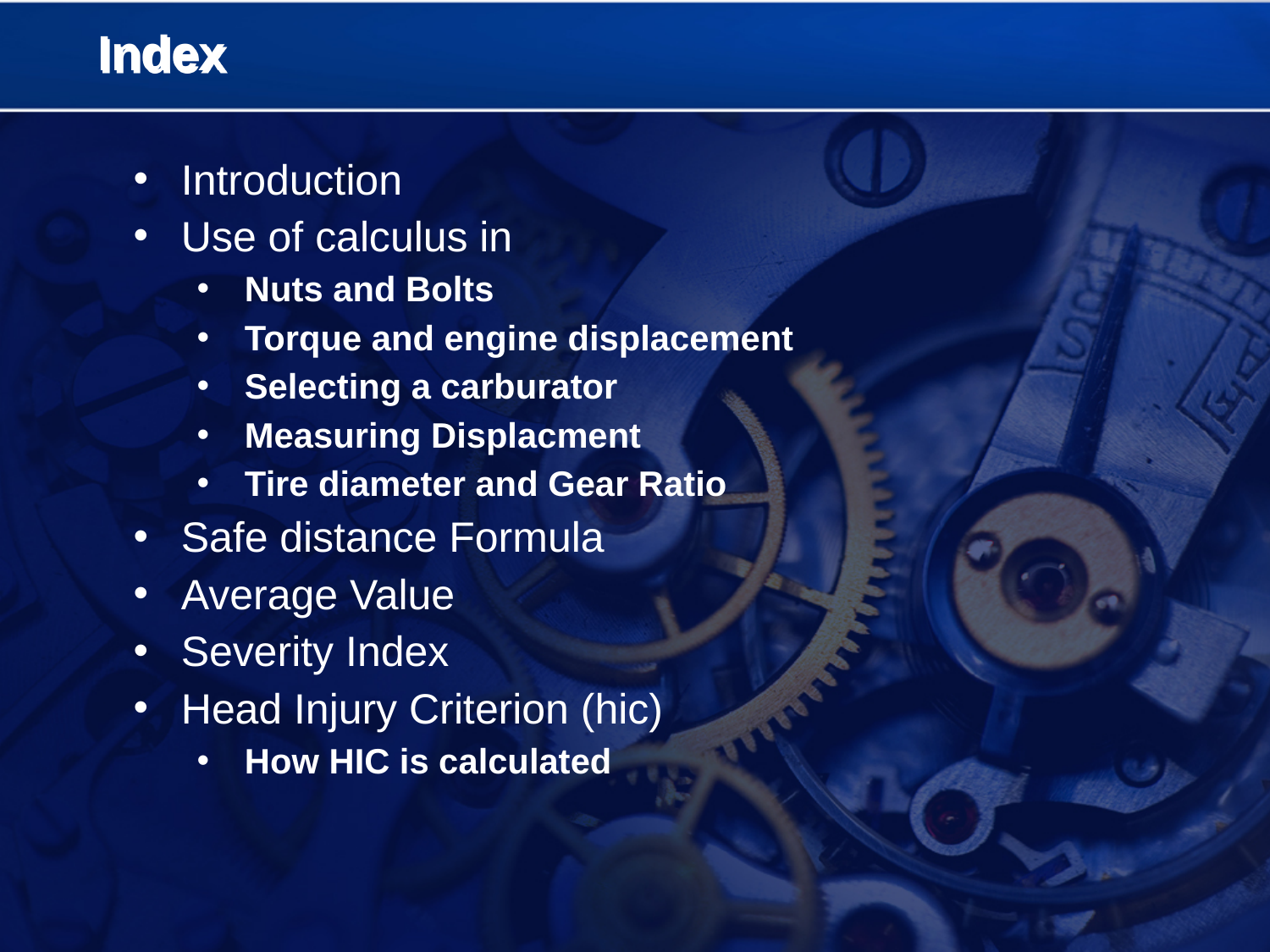

# Index
Introduction
Use of calculus in
Nuts and Bolts
Torque and engine displacement
Selecting a carburator
Measuring Displacment
Tire diameter and Gear Ratio
Safe distance Formula
Average Value
Severity Index
Head Injury Criterion (hic)
How HIC is calculated